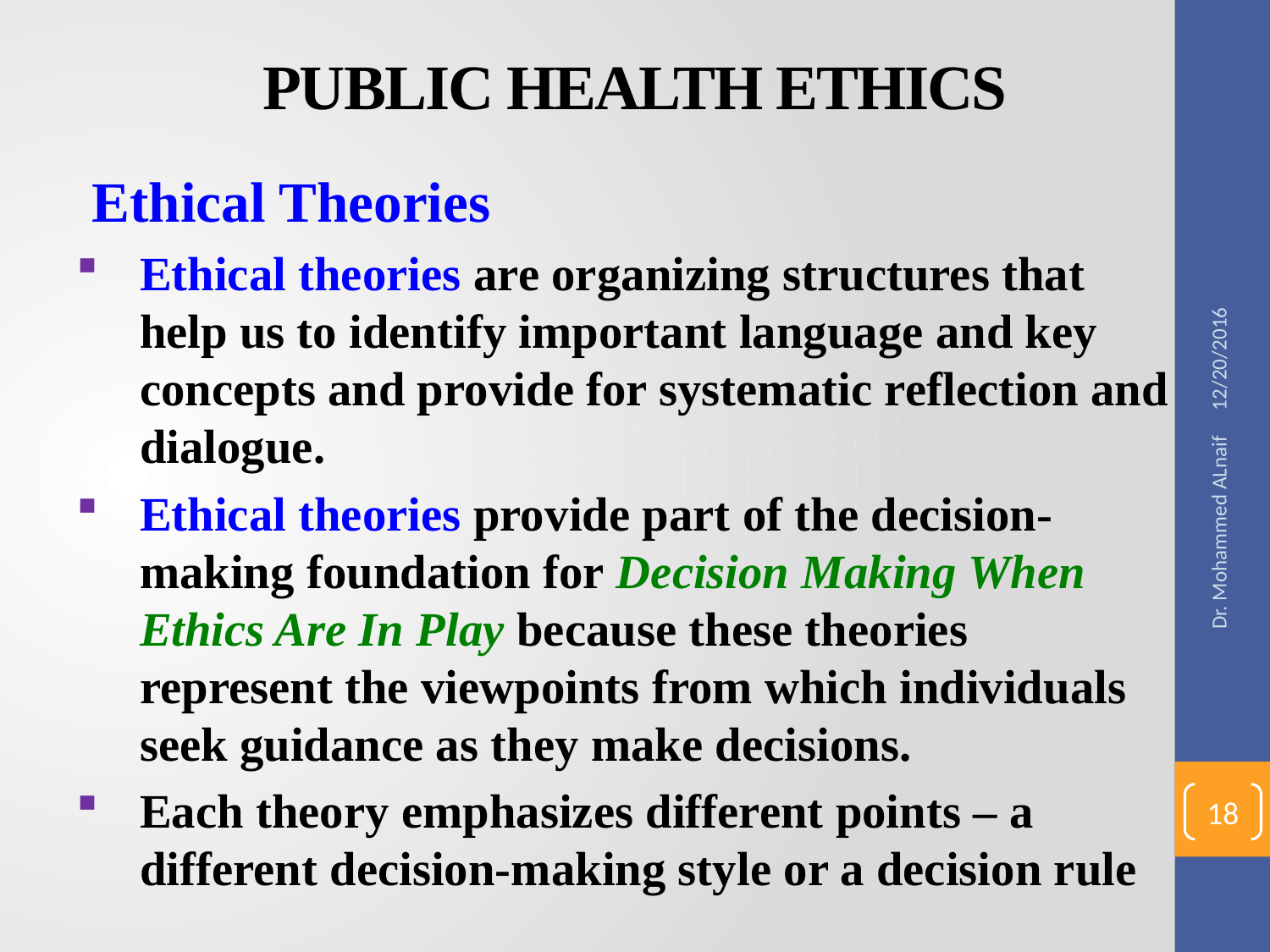

# PUBLIC HEALTH ETHICS
Ethical Theories
Ethical theories are organizing structures that help us to identify important language and key concepts and provide for systematic reflection and dialogue.
Ethical theories provide part of the decision-making foundation for Decision Making When Ethics Are In Play because these theories represent the viewpoints from which individuals seek guidance as they make decisions.
Each theory emphasizes different points – a different decision-making style or a decision rule
12/20/2016
Dr. Mohammed ALnaif
18